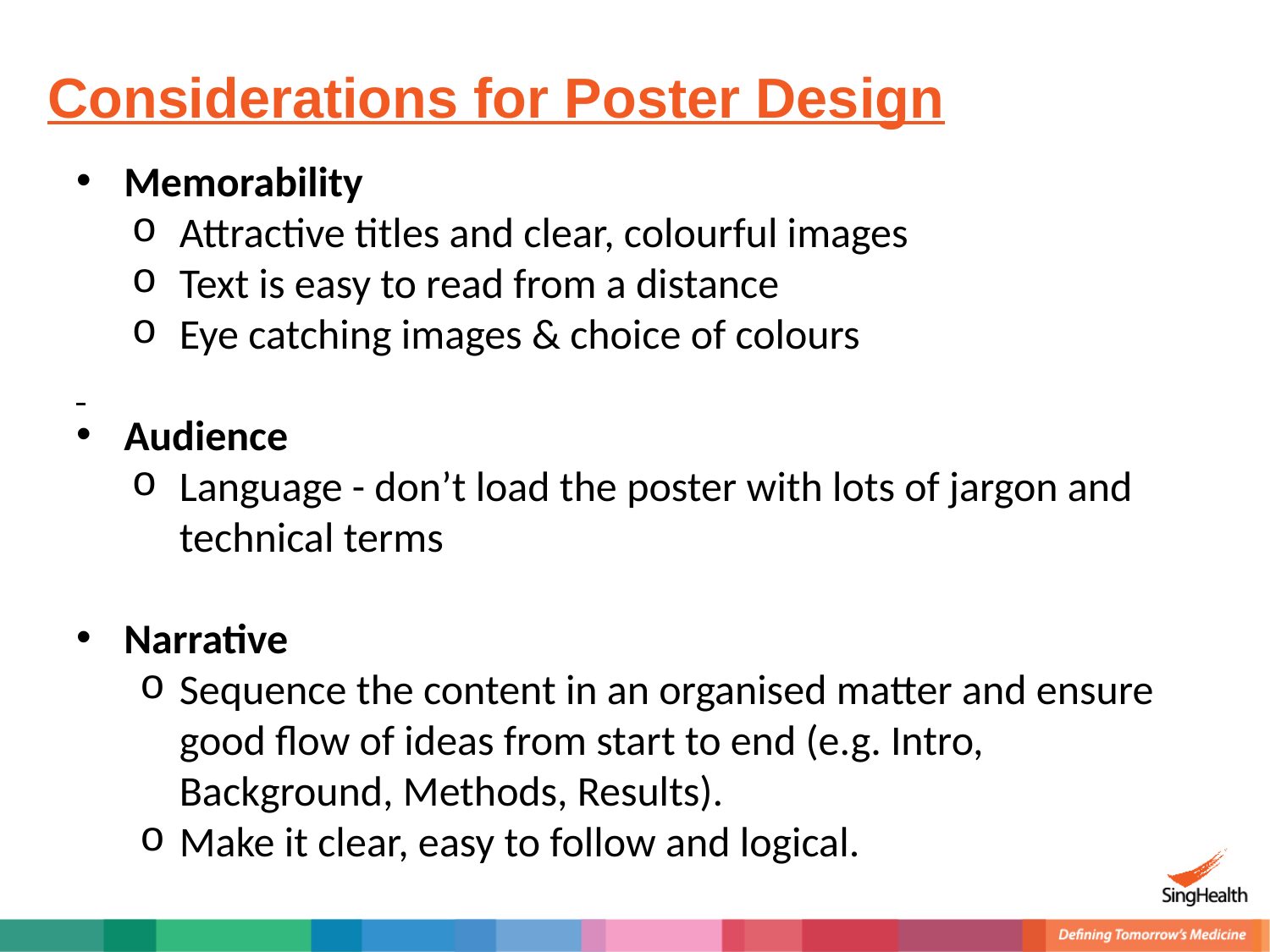

# Considerations for Poster Design
Memorability
Attractive titles and clear, colourful images
Text is easy to read from a distance
Eye catching images & choice of colours

Audience
Language - don’t load the poster with lots of jargon and technical terms

Narrative
Sequence the content in an organised matter and ensure good flow of ideas from start to end (e.g. Intro, Background, Methods, Results).
Make it clear, easy to follow and logical.